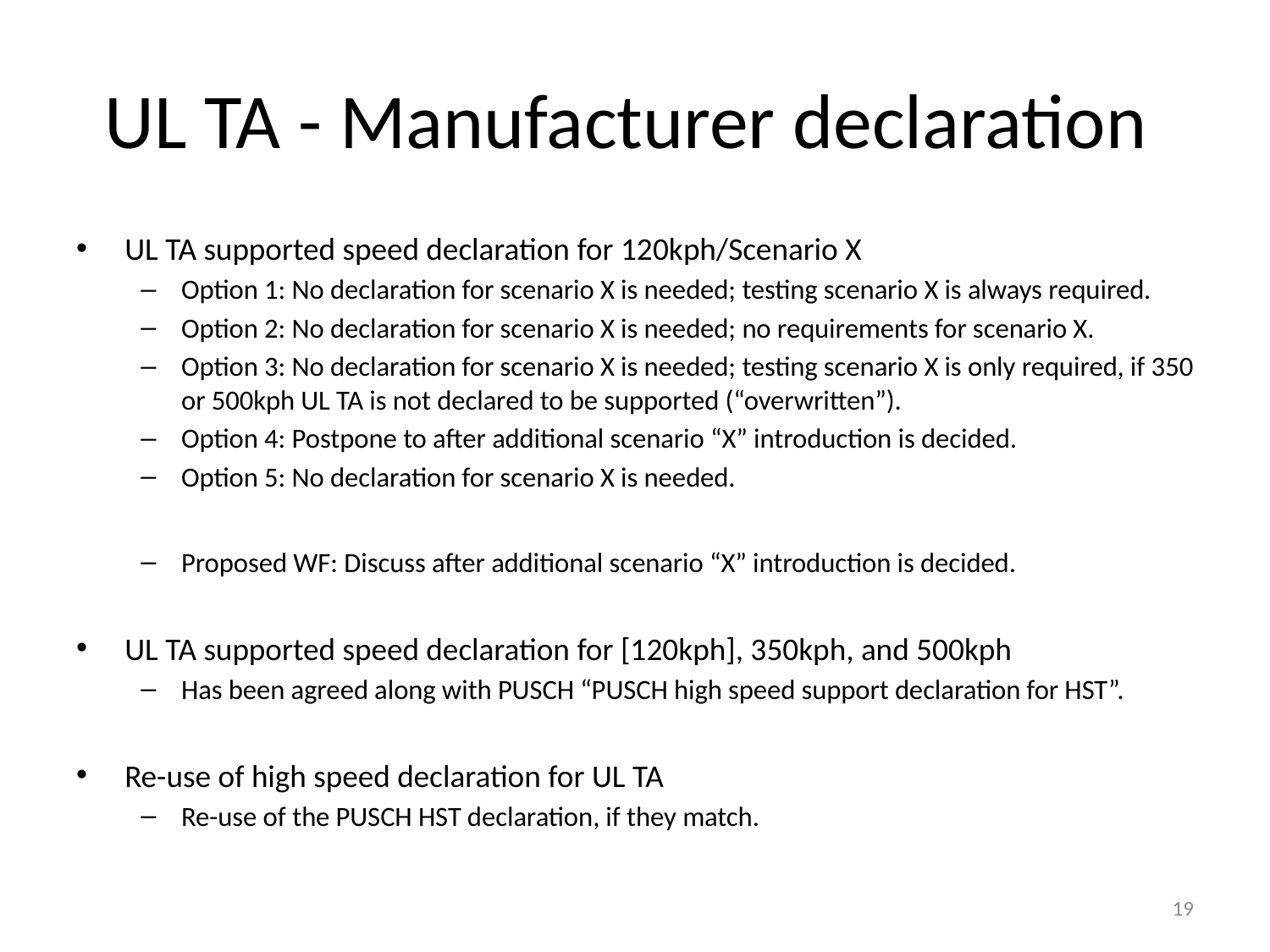

# UL TA - Manufacturer declaration
UL TA supported speed declaration for 120kph/Scenario X
Option 1: No declaration for scenario X is needed; testing scenario X is always required.
Option 2: No declaration for scenario X is needed; no requirements for scenario X.
Option 3: No declaration for scenario X is needed; testing scenario X is only required, if 350 or 500kph UL TA is not declared to be supported (“overwritten”).
Option 4: Postpone to after additional scenario “X” introduction is decided.
Option 5: No declaration for scenario X is needed.

Proposed WF: Discuss after additional scenario “X” introduction is decided.

UL TA supported speed declaration for [120kph], 350kph, and 500kph
Has been agreed along with PUSCH “PUSCH high speed support declaration for HST”.

Re-use of high speed declaration for UL TA
Re-use of the PUSCH HST declaration, if they match.

19